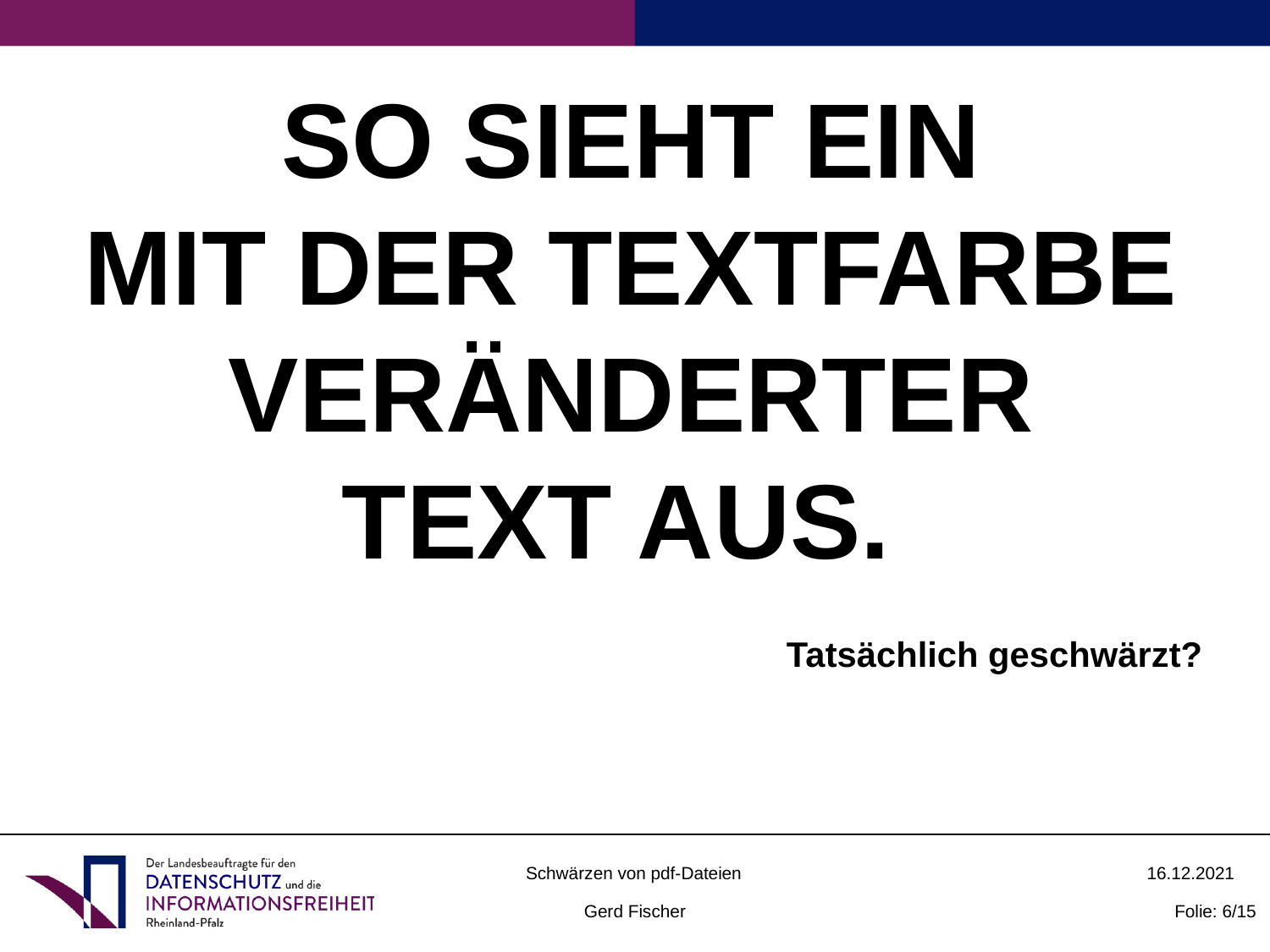

SO SIEHT EIN
MIT DER TEXTFARBE
VERÄNDERTER
TEXT AUS.
Tatsächlich geschwärzt?